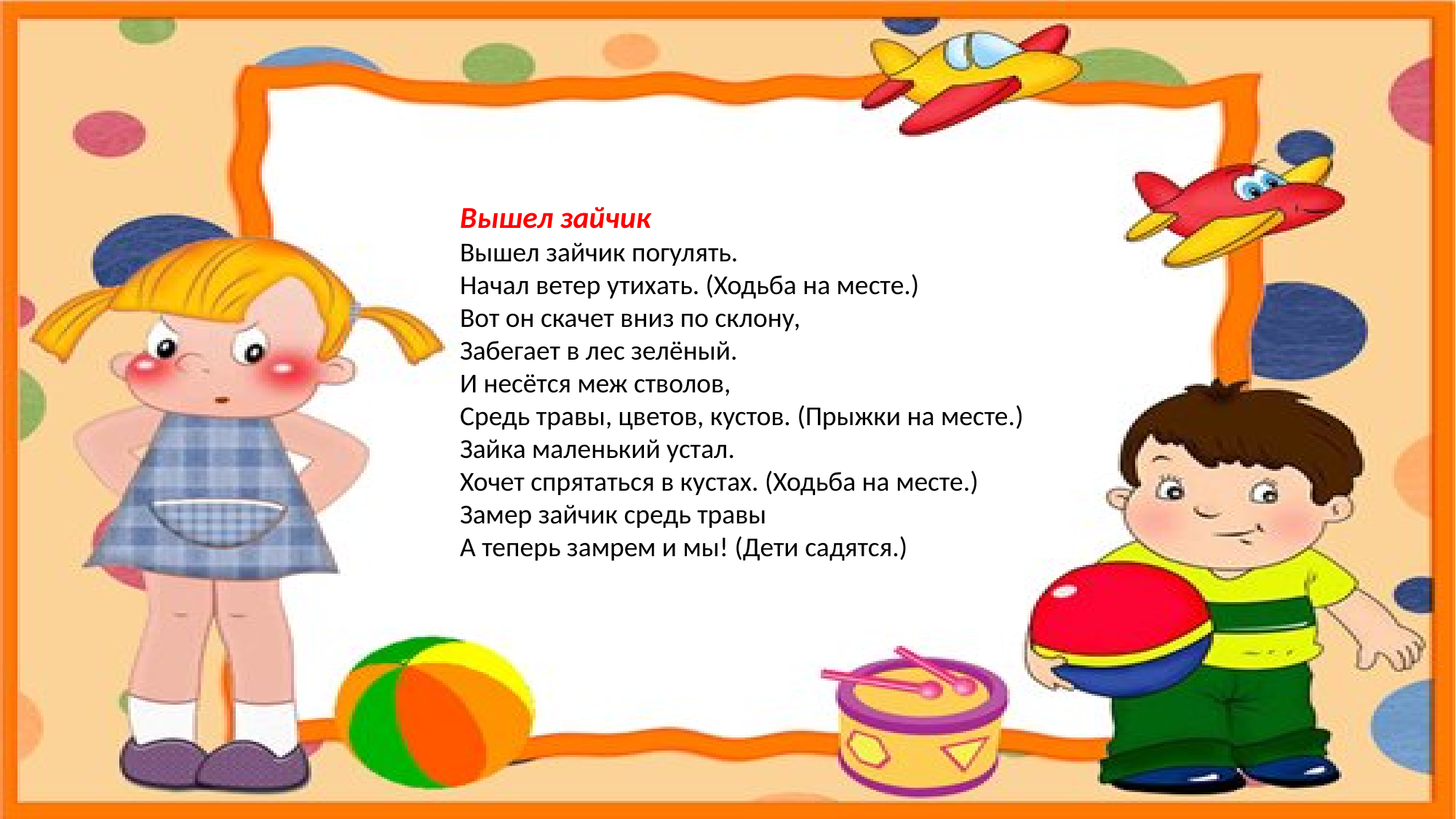

Вышел зайчик 
Вышел зайчик погулять. 
Начал ветер утихать. (Ходьба на месте.) 
Вот он скачет вниз по склону, 
Забегает в лес зелёный. 
И несётся меж стволов, 
Средь травы, цветов, кустов. (Прыжки на месте.) 
Зайка маленький устал. 
Хочет спрятаться в кустах. (Ходьба на месте.) 
Замер зайчик средь травы 
А теперь замрем и мы! (Дети садятся.)